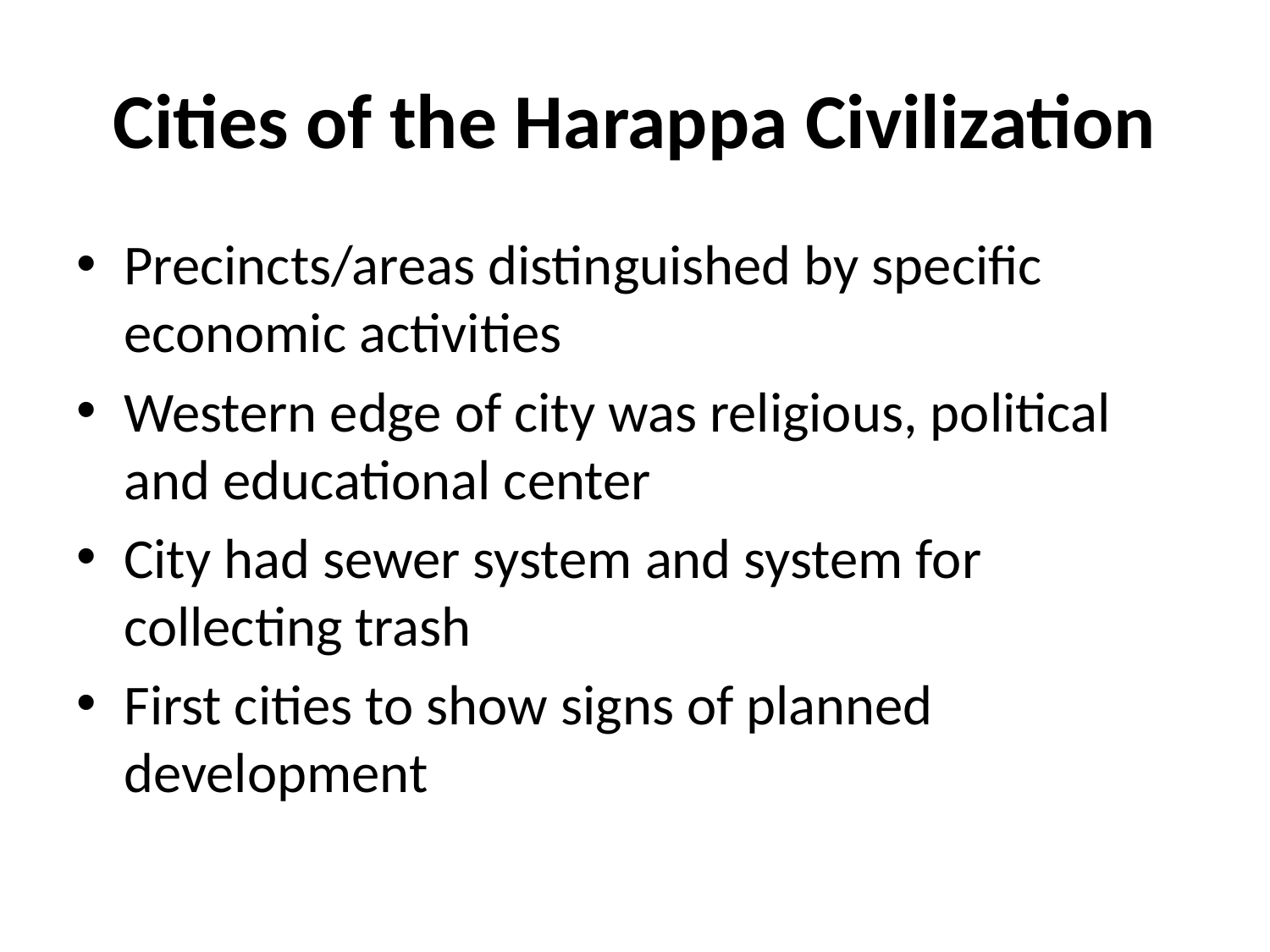

# Cities of the Harappa Civilization
Precincts/areas distinguished by specific economic activities
Western edge of city was religious, political and educational center
City had sewer system and system for collecting trash
First cities to show signs of planned development